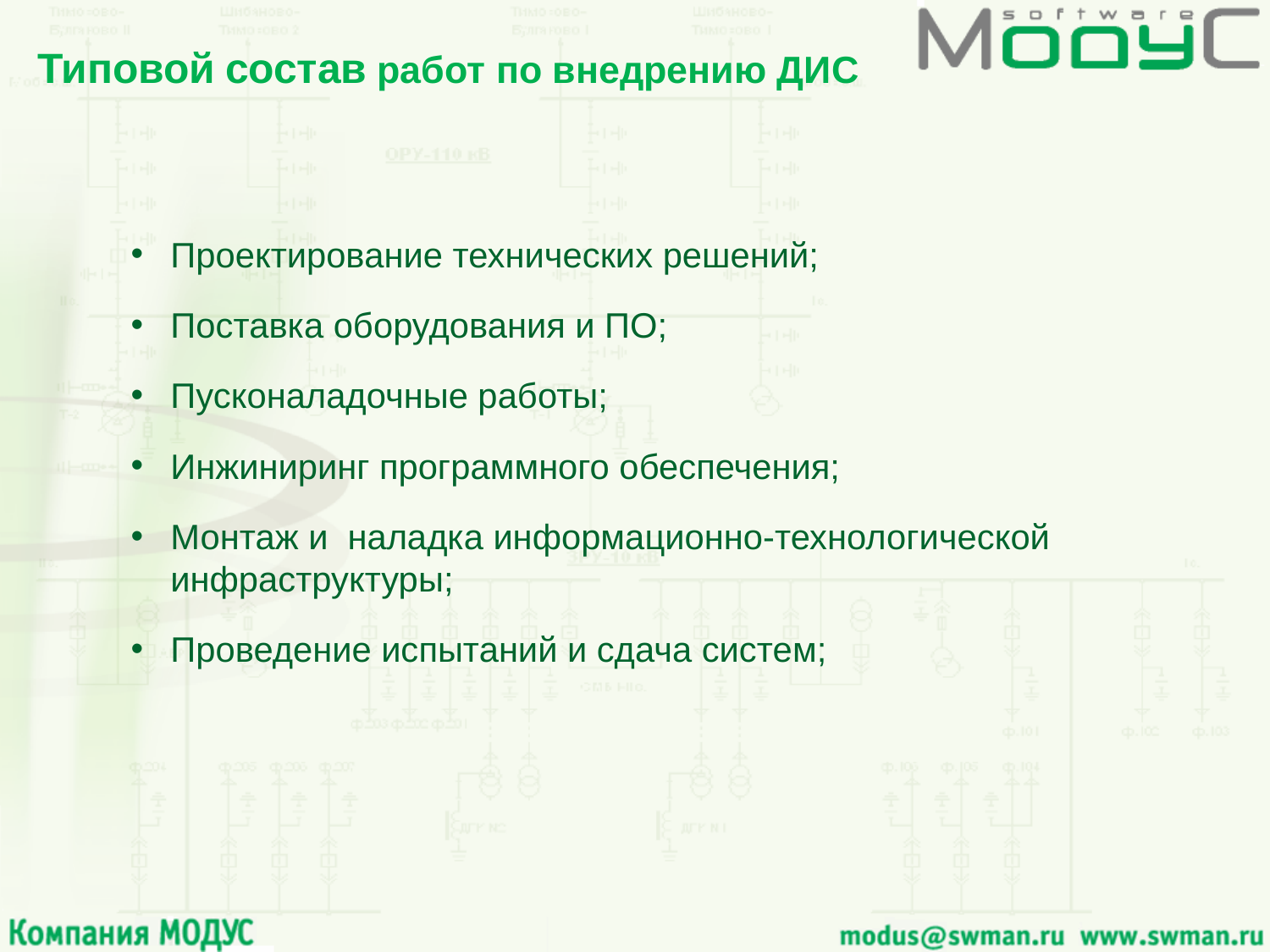

# Типовой состав работ по внедрению ДИС
Проектирование технических решений;
Поставка оборудования и ПО;
Пусконаладочные работы;
Инжиниринг программного обеспечения;
Монтаж и  наладка информационно-технологической инфраструктуры;
Проведение испытаний и сдача систем;